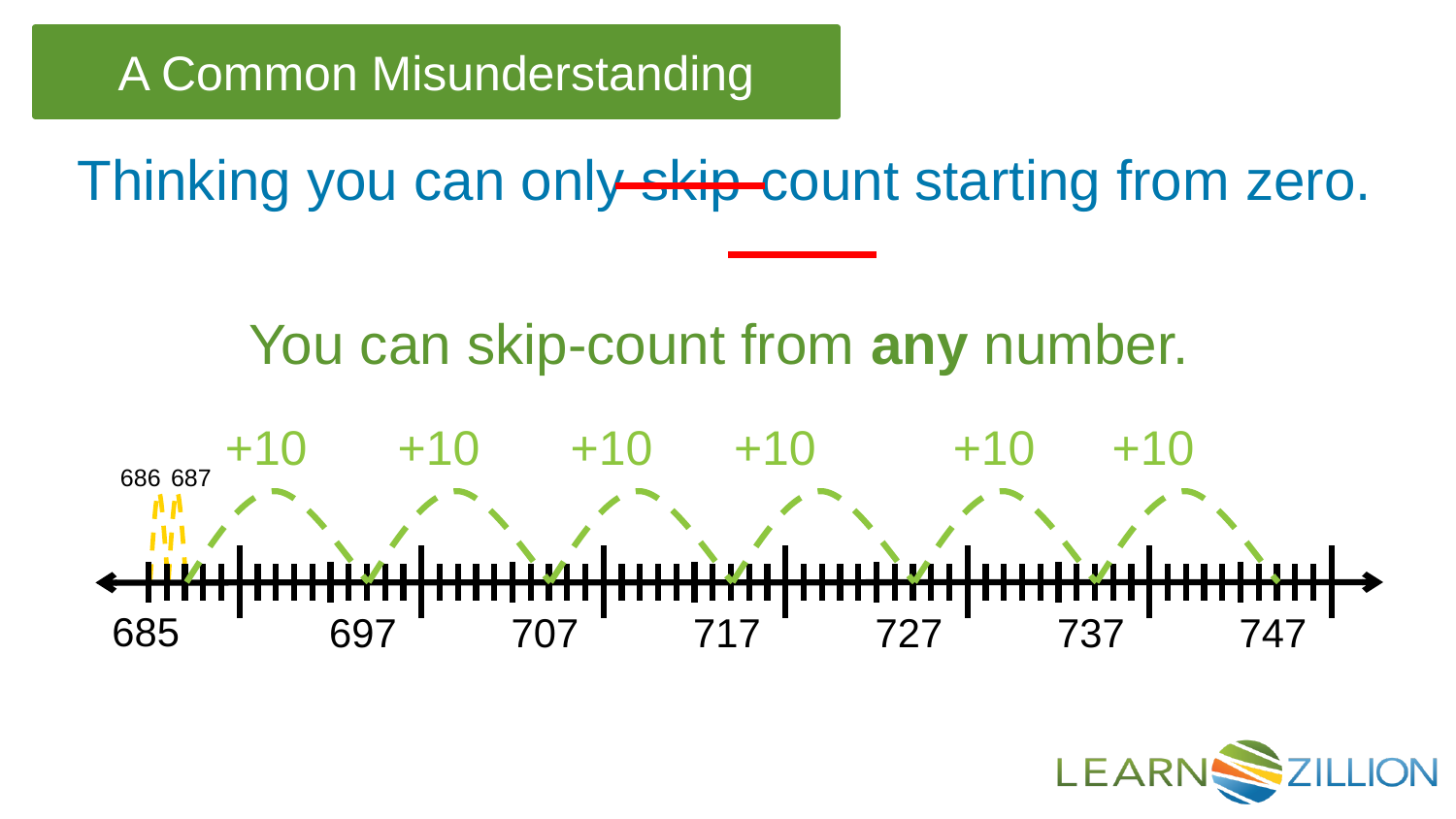

Thinking you can only skip-count starting from zero.
You can skip-count from any number.
 +10  	   +10	     +10      +10	 +10	  +10
686
687

685
697
707
717
727
737
747